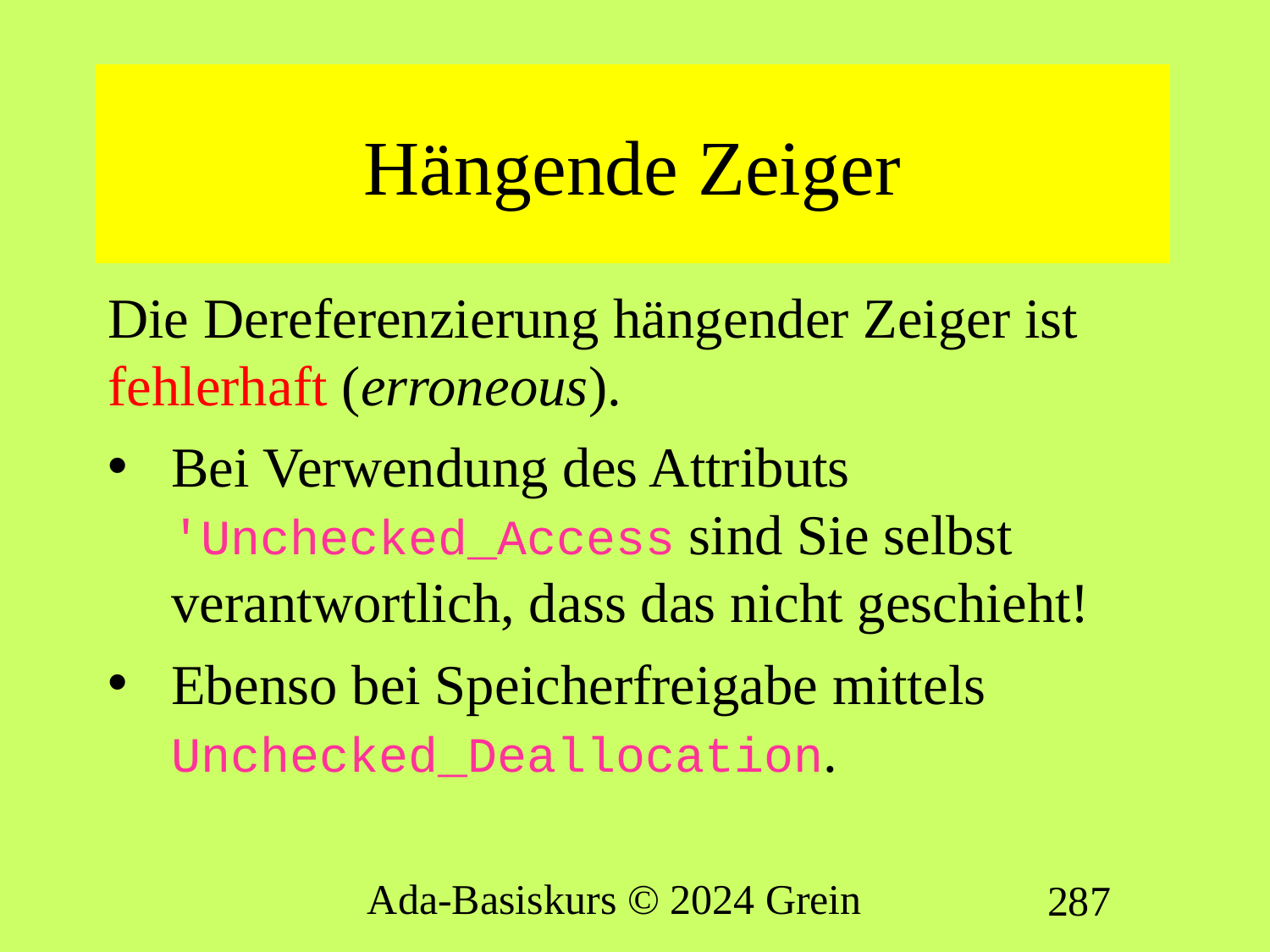

# Hängende Zeiger
Die Dereferenzierung hängender Zeiger ist fehlerhaft (erroneous).
Bei Verwendung des Attributs 'Unchecked_Access sind Sie selbst verantwortlich, dass das nicht geschieht!
Ebenso bei Speicherfreigabe mittels Unchecked_Deallocation.
Ada-Basiskurs © 2024 Grein
287